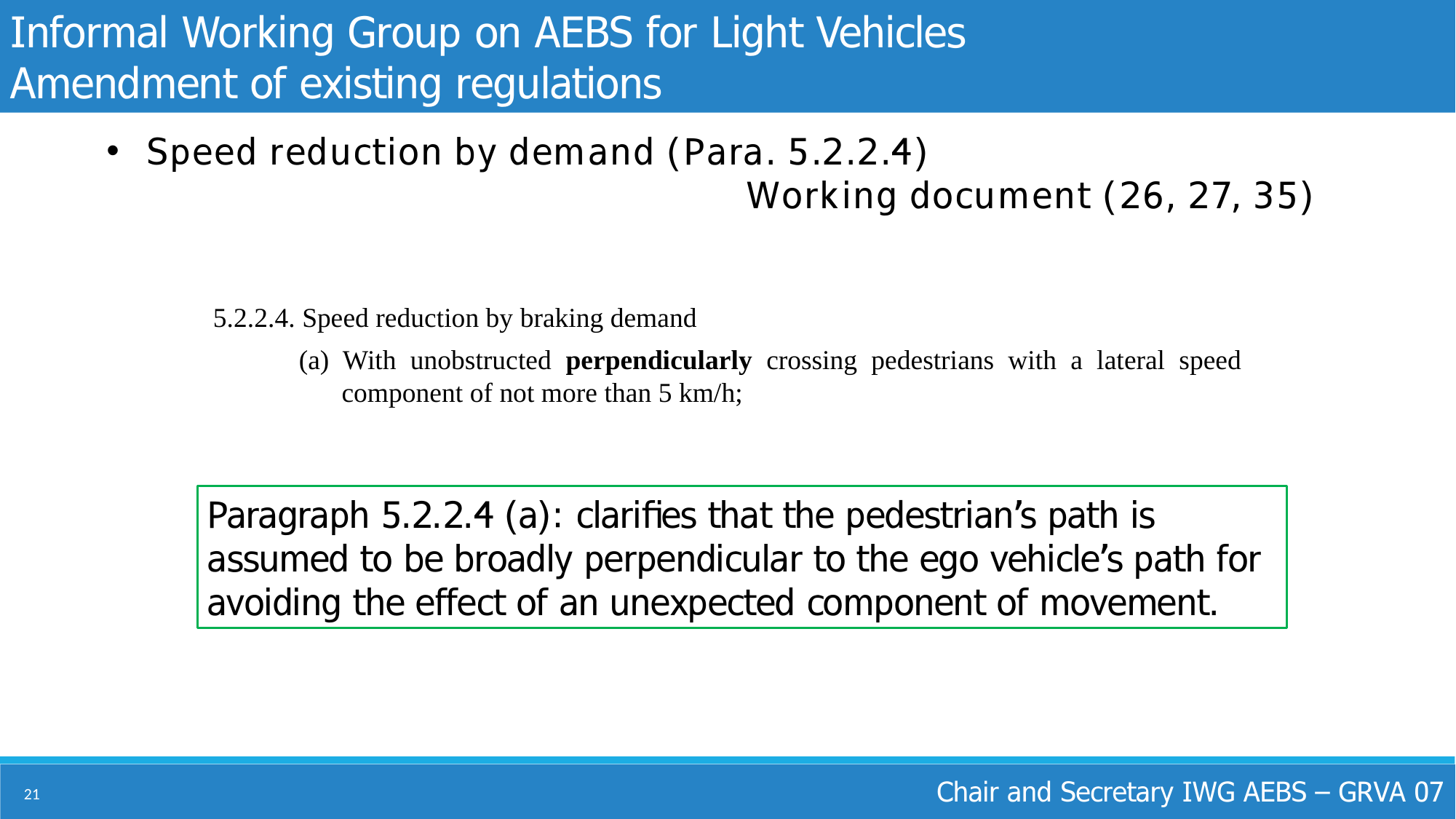

Informal Working Group on AEBS for Light Vehicles
Amendment of existing regulations
Speed reduction by demand (Para. 5.2.2.4)
Working document (26, 27, 35)
5.2.2.4. Speed reduction by braking demand
(a) With unobstructed perpendicularly crossing pedestrians with a lateral speed component of not more than 5 km/h;
Paragraph 5.2.2.4 (a): clarifies that the pedestrian’s path is assumed to be broadly perpendicular to the ego vehicle’s path for avoiding the effect of an unexpected component of movement.
Chair and Secretary IWG AEBS – GRVA 07
21